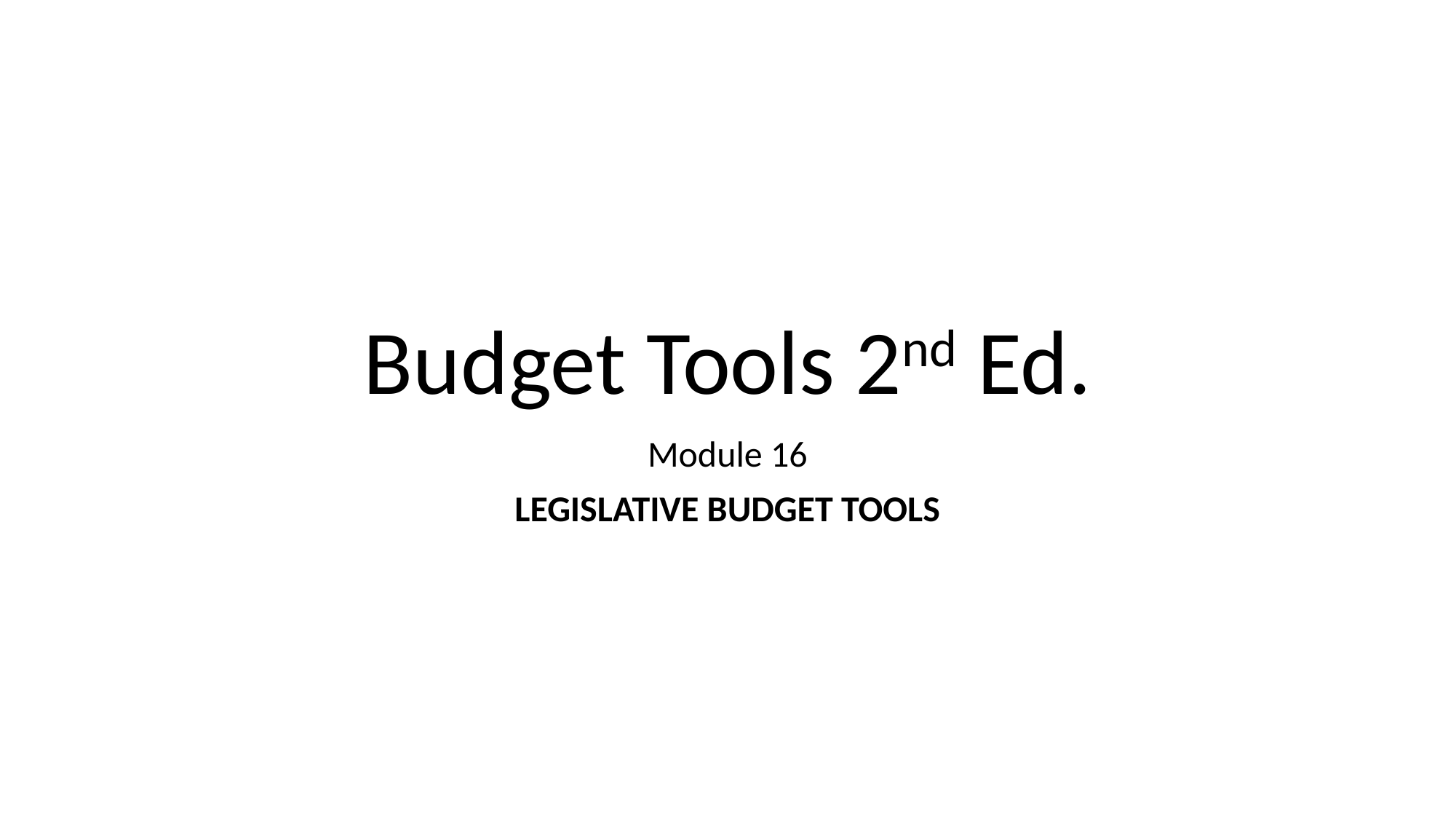

# Budget Tools 2nd Ed.
Module 16
Legislative Budget Tools